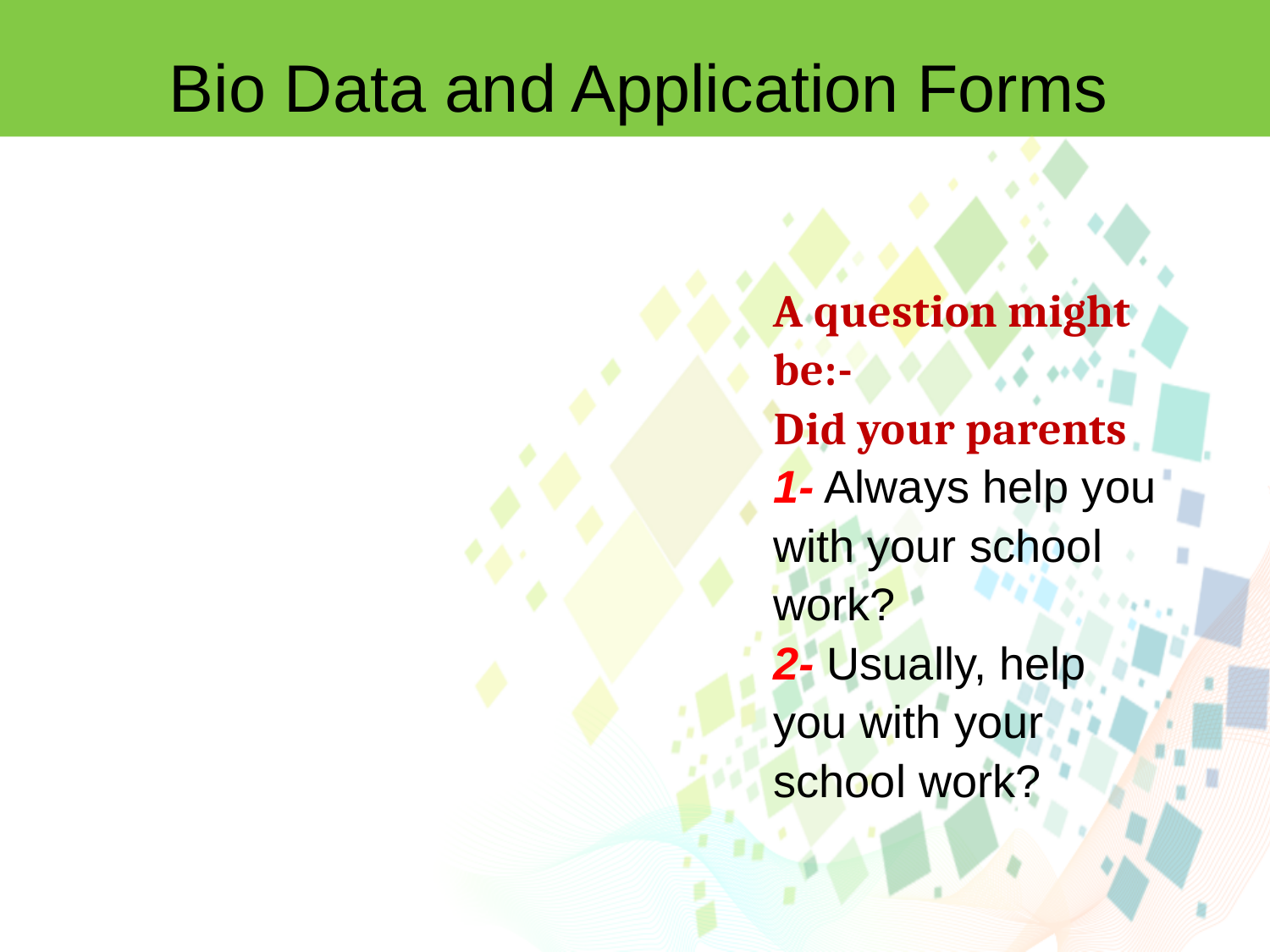

Bio Data and Application Forms
A question might be:-
Did your parents
1- Always help you with your school work?
2- Usually, help you with your school work?